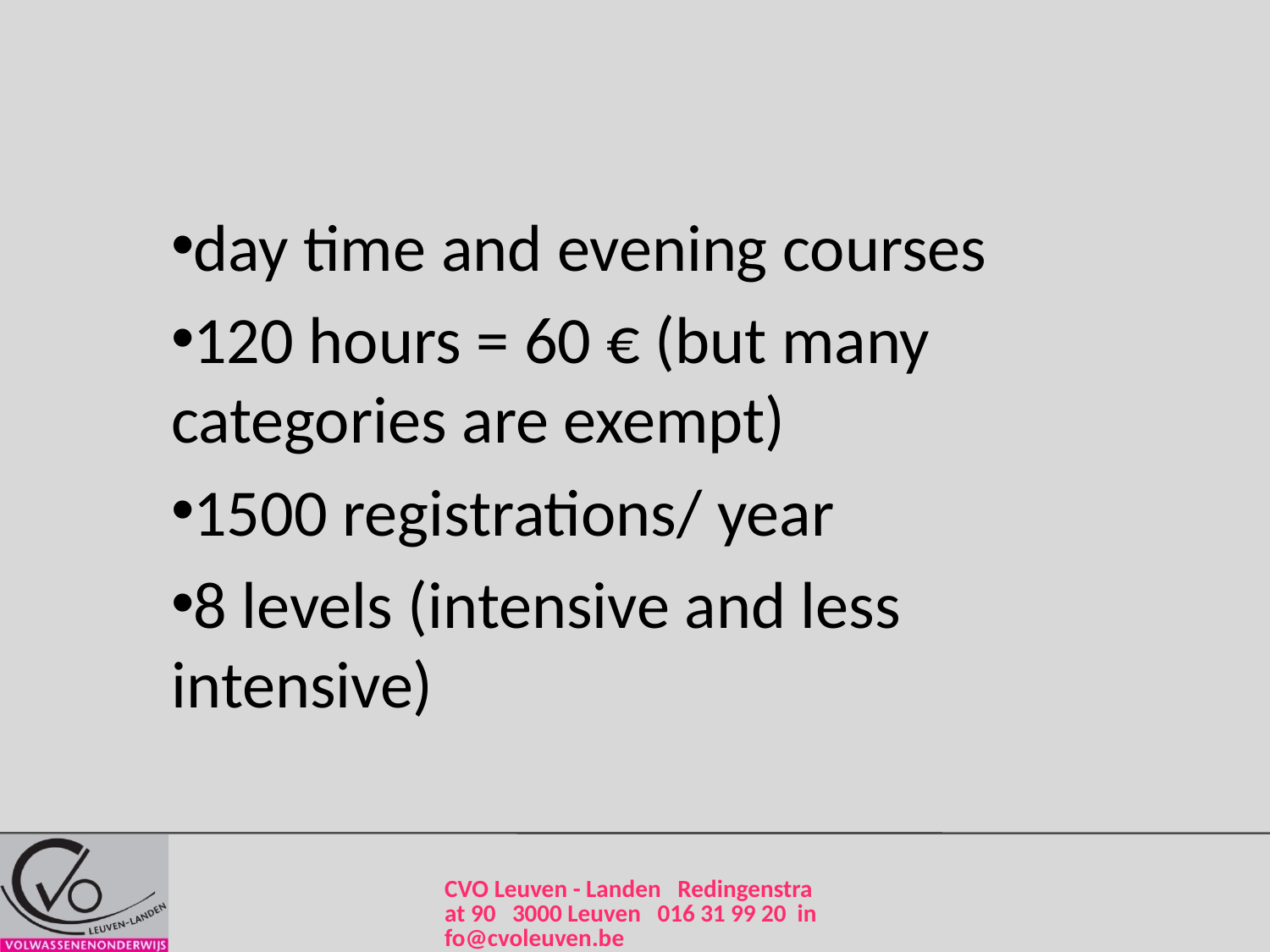

day time and evening courses
120 hours = 60 € (but many categories are exempt)
1500 registrations/ year
8 levels (intensive and less intensive)

CVO Leuven - Landen   Redingenstraat 90   3000 Leuven   016 31 99 20  info@cvoleuven.be